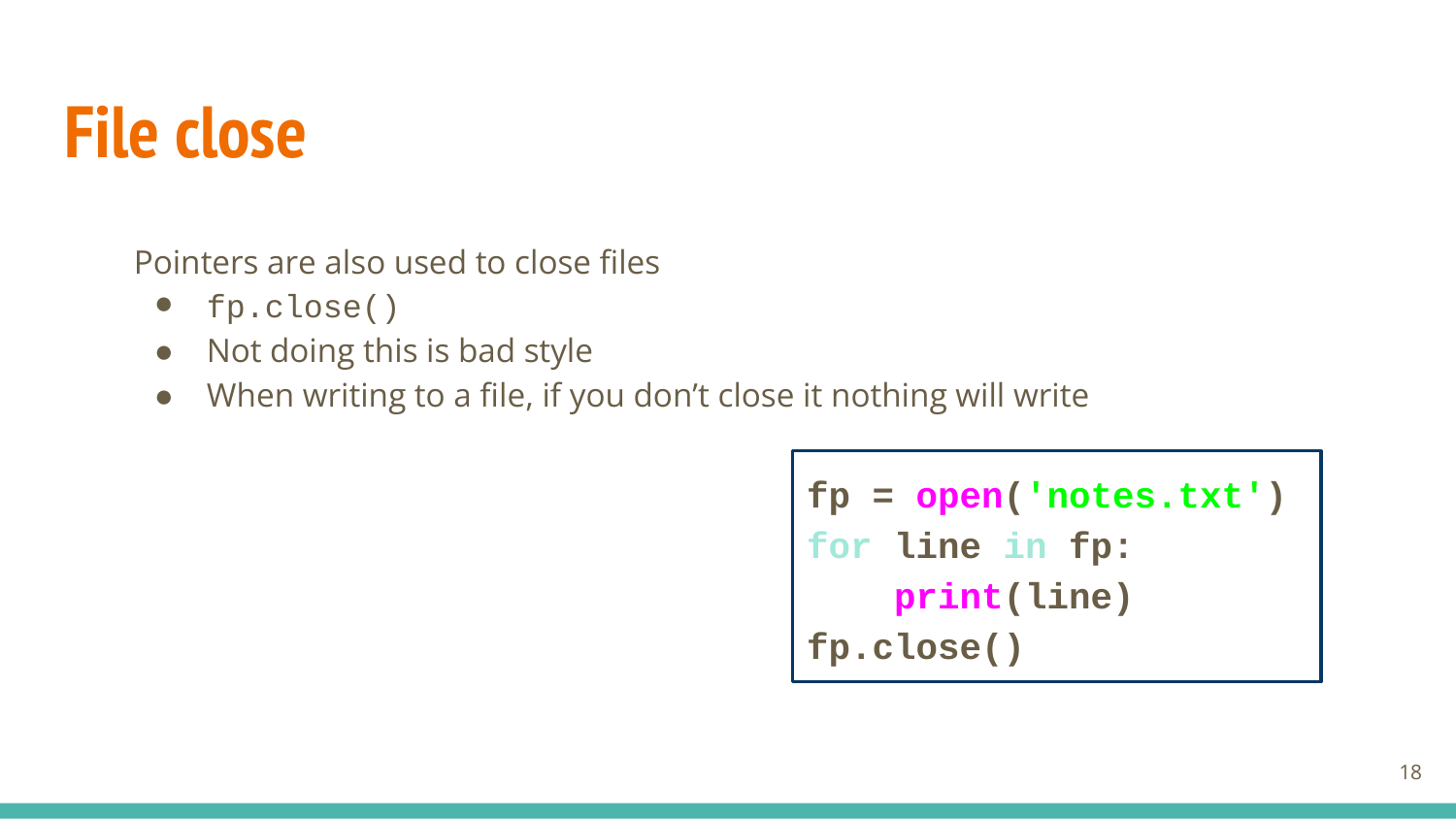

# File close
Pointers are also used to close files
fp.close()
Not doing this is bad style
When writing to a file, if you don’t close it nothing will write
fp = open('notes.txt')
for line in fp:
    print(line)
fp.close()

18